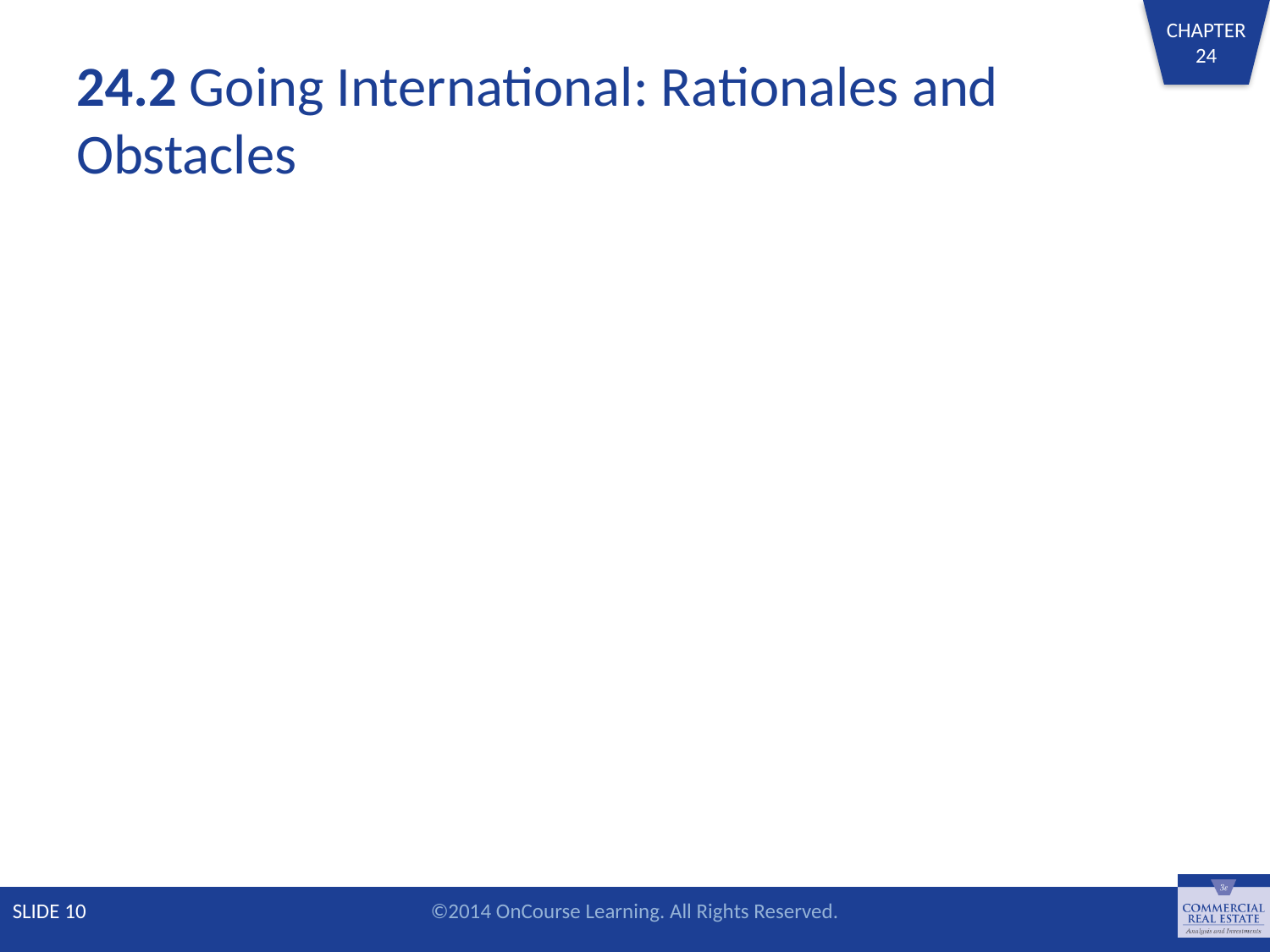

# 24.2 Going International: Rationales and Obstacles

SLIDE 10